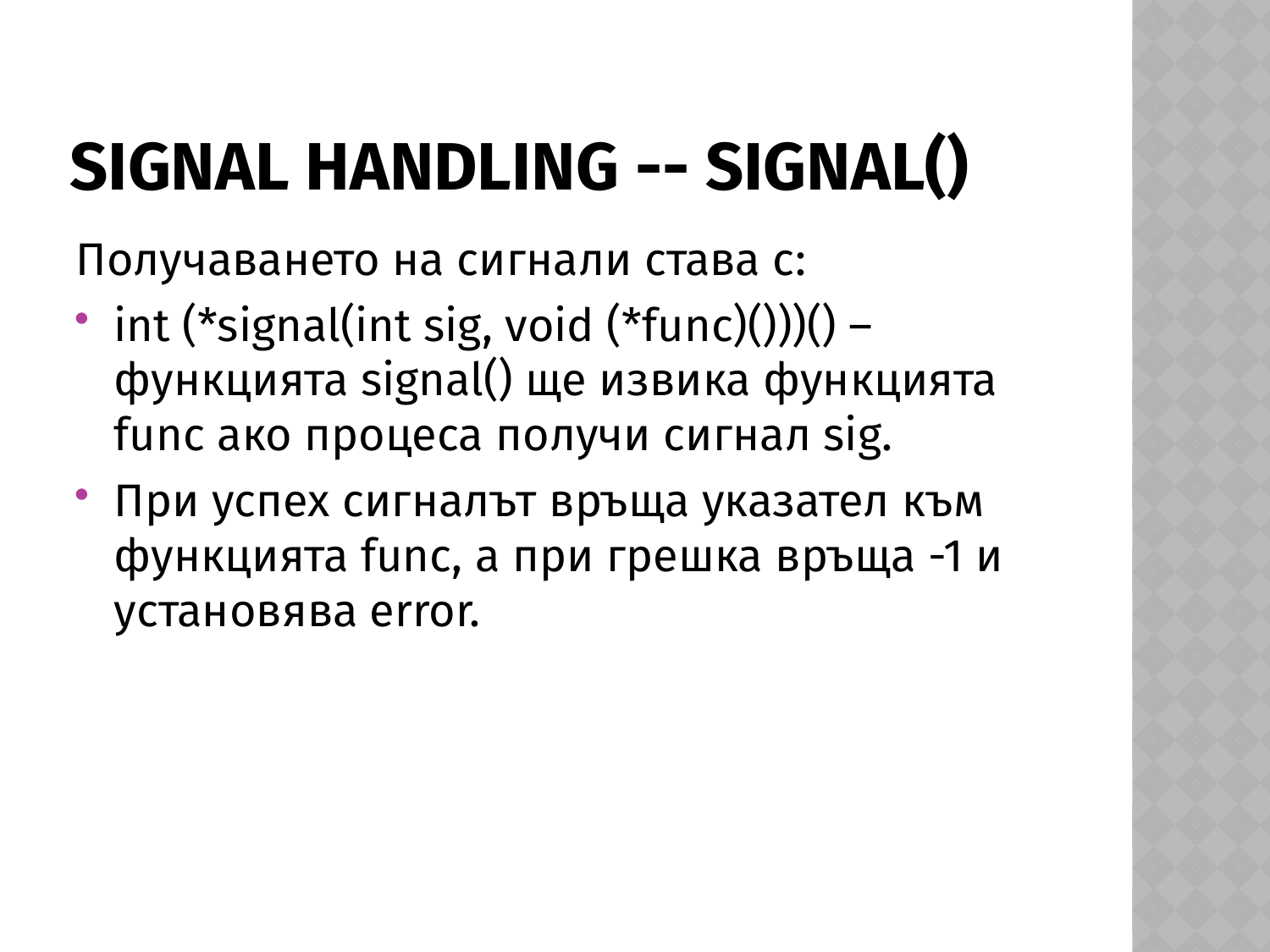

# Signal Handling -- signal()
Получаването на сигнали става с:
int (*signal(int sig, void (*func)()))() –функцията signal() ще извика функцията func ако процеса получи сигнал sig.
При успех сигналът връща указател към функцията func, а при грешка връща -1 и установява error.